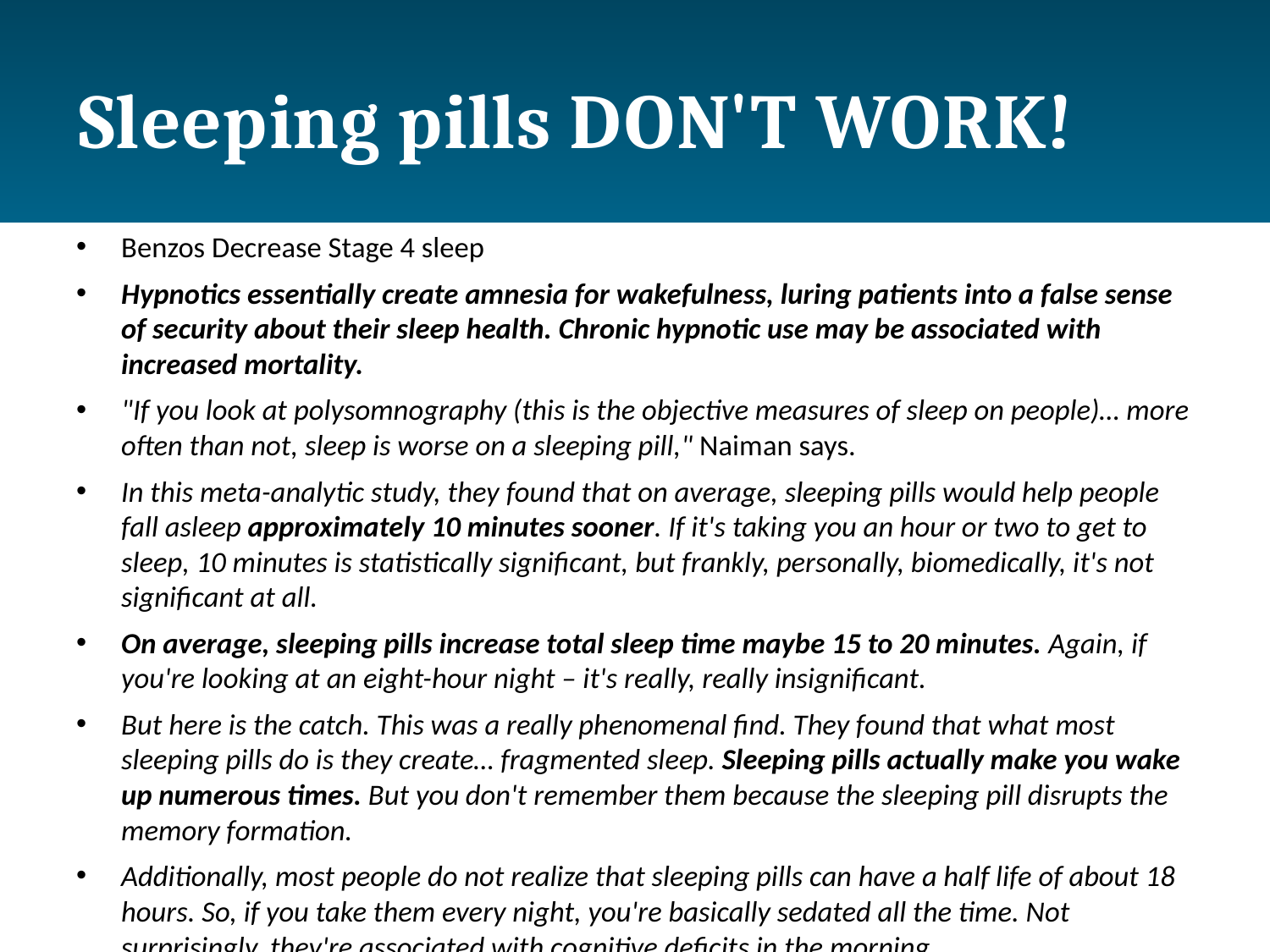

# Sleeping pills DON'T WORK!
Benzos Decrease Stage 4 sleep
Hypnotics essentially create amnesia for wakefulness, luring patients into a false sense of security about their sleep health. Chronic hypnotic use may be associated with increased mortality.
"If you look at polysomnography (this is the objective measures of sleep on people)… more often than not, sleep is worse on a sleeping pill," Naiman says.
In this meta-analytic study, they found that on average, sleeping pills would help people fall asleep approximately 10 minutes sooner. If it's taking you an hour or two to get to sleep, 10 minutes is statistically significant, but frankly, personally, biomedically, it's not significant at all.
On average, sleeping pills increase total sleep time maybe 15 to 20 minutes. Again, if you're looking at an eight-hour night – it's really, really insignificant.
But here is the catch. This was a really phenomenal find. They found that what most sleeping pills do is they create… fragmented sleep. Sleeping pills actually make you wake up numerous times. But you don't remember them because the sleeping pill disrupts the memory formation.
Additionally, most people do not realize that sleeping pills can have a half life of about 18 hours. So, if you take them every night, you're basically sedated all the time. Not surprisingly, they're associated with cognitive deficits in the morning.